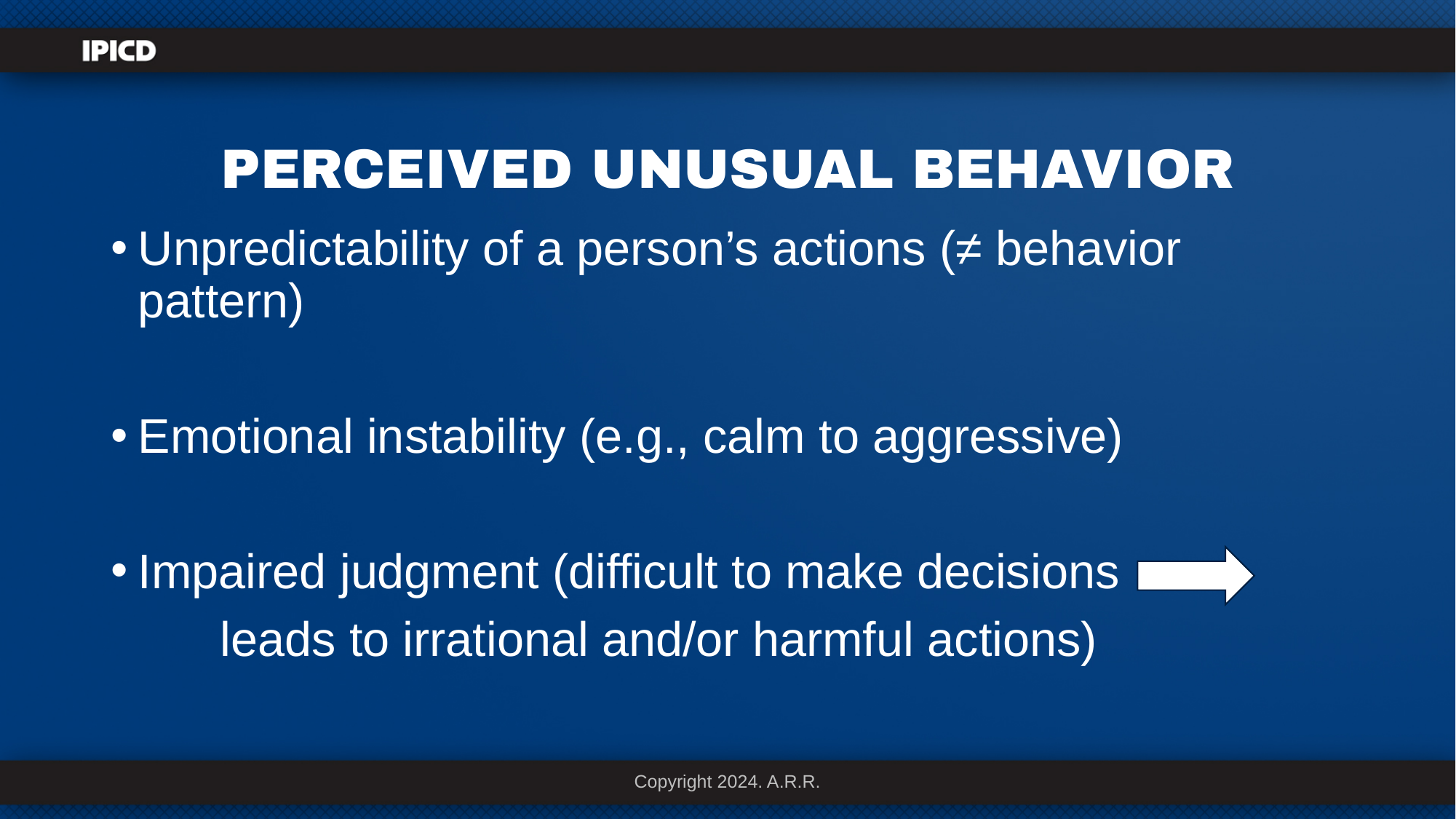

# PERCEIVED UNUSUAL BEHAVIOR
Unpredictability of a person’s actions (≠ behavior pattern)

Emotional instability (e.g., calm to aggressive)

Impaired judgment (difficult to make decisions
	leads to irrational and/or harmful actions)